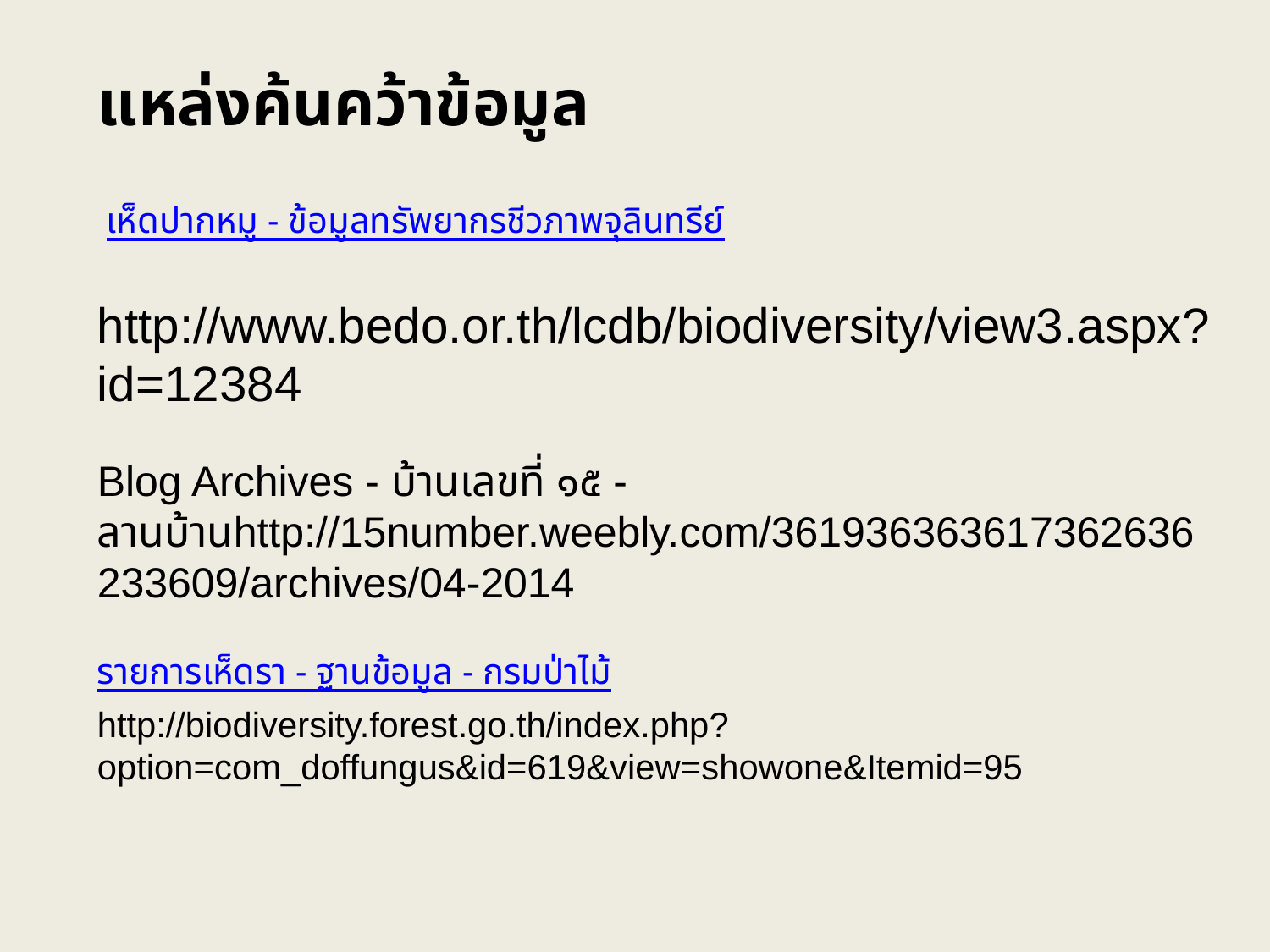

แหล่งค้นคว้าข้อมูล

 เห็ดปากหมู - ข้อมูลทรัพยากรชีวภาพจุลินทรีย์
 http://www.bedo.or.th/lcdb/biodiversity/view3.aspx?id=12384

Blog Archives - บ้านเลขที่ ๑๕ - ลานบ้านhttp://15number.weebly.com/361936363617362636233609/archives/04-2014

รายการเห็ดรา - ฐานข้อมูล - กรมป่าไม้
http://biodiversity.forest.go.th/index.php?option=com_doffungus&id=619&view=showone&Itemid=95